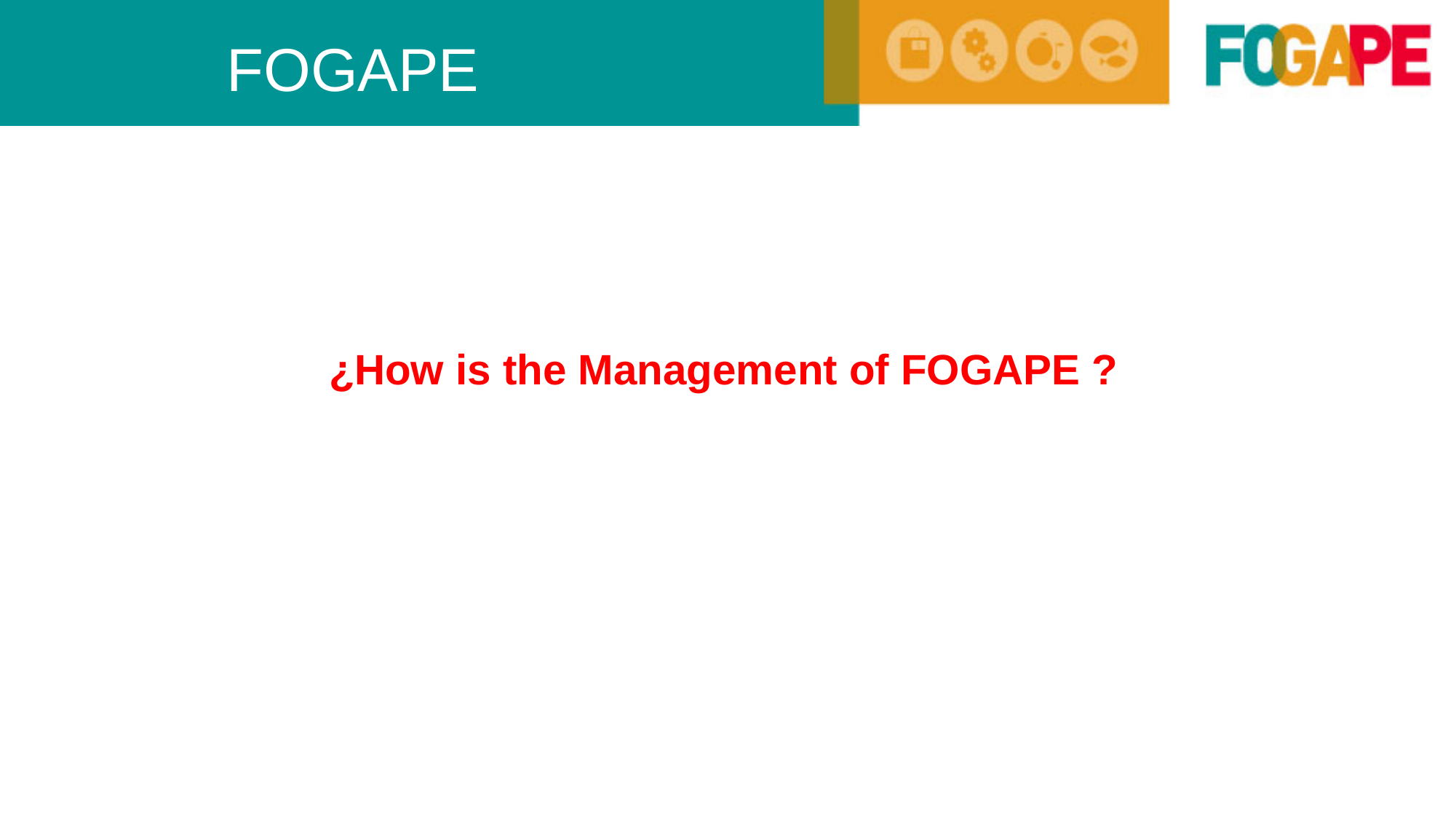

FOGAPE

¿How is the Management of FOGAPE ?